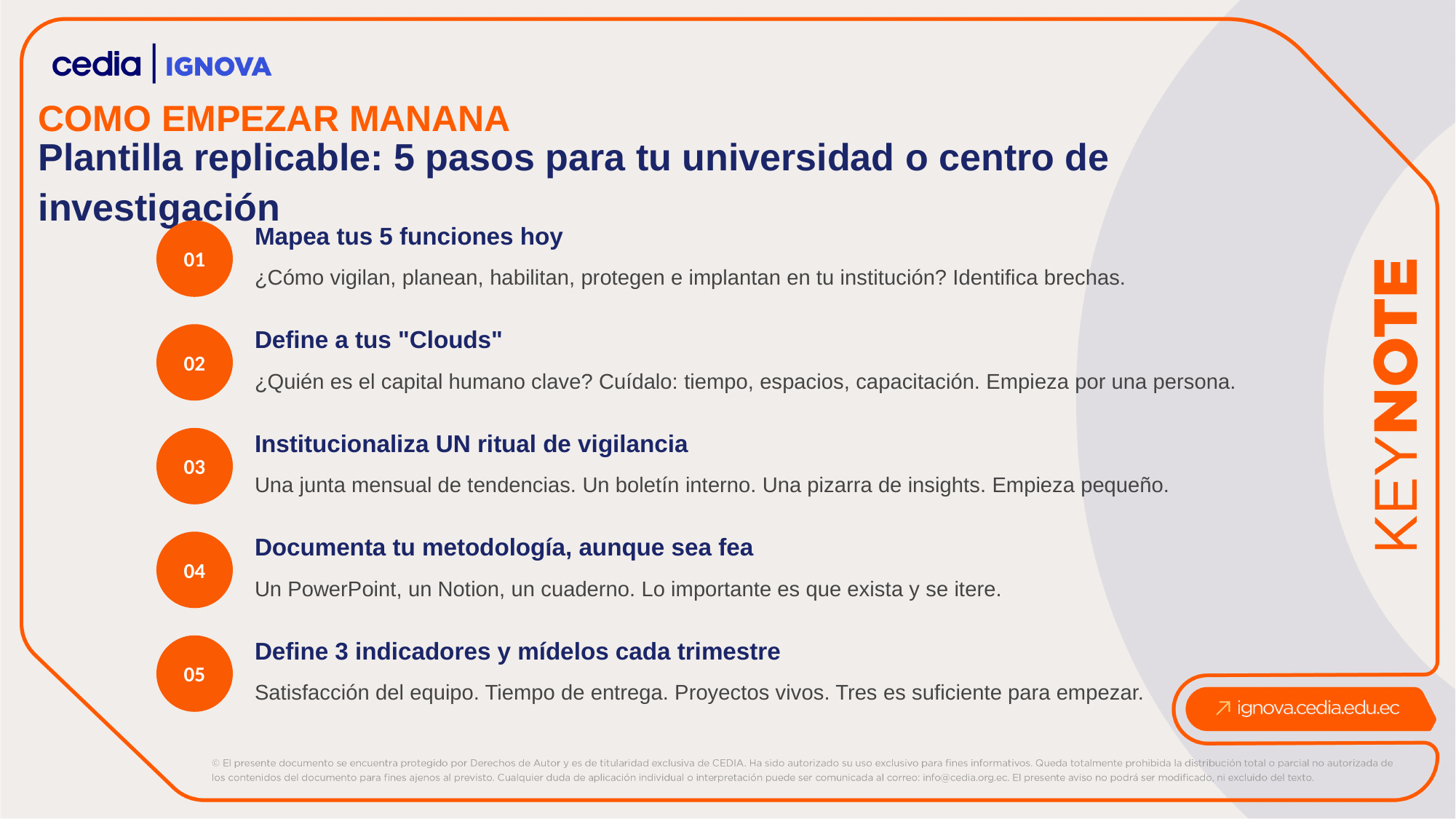

COMO EMPEZAR MANANA
Plantilla replicable: 5 pasos para tu universidad o centro de investigación

01
Mapea tus 5 funciones hoy
¿Cómo vigilan, planean, habilitan, protegen e implantan en tu institución? Identifica brechas.

02
Define a tus "Clouds"
¿Quién es el capital humano clave? Cuídalo: tiempo, espacios, capacitación. Empieza por una persona.

03
Institucionaliza UN ritual de vigilancia
Una junta mensual de tendencias. Un boletín interno. Una pizarra de insights. Empieza pequeño.

04
Documenta tu metodología, aunque sea fea
Un PowerPoint, un Notion, un cuaderno. Lo importante es que exista y se itere.

05
Define 3 indicadores y mídelos cada trimestre
Satisfacción del equipo. Tiempo de entrega. Proyectos vivos. Tres es suficiente para empezar.